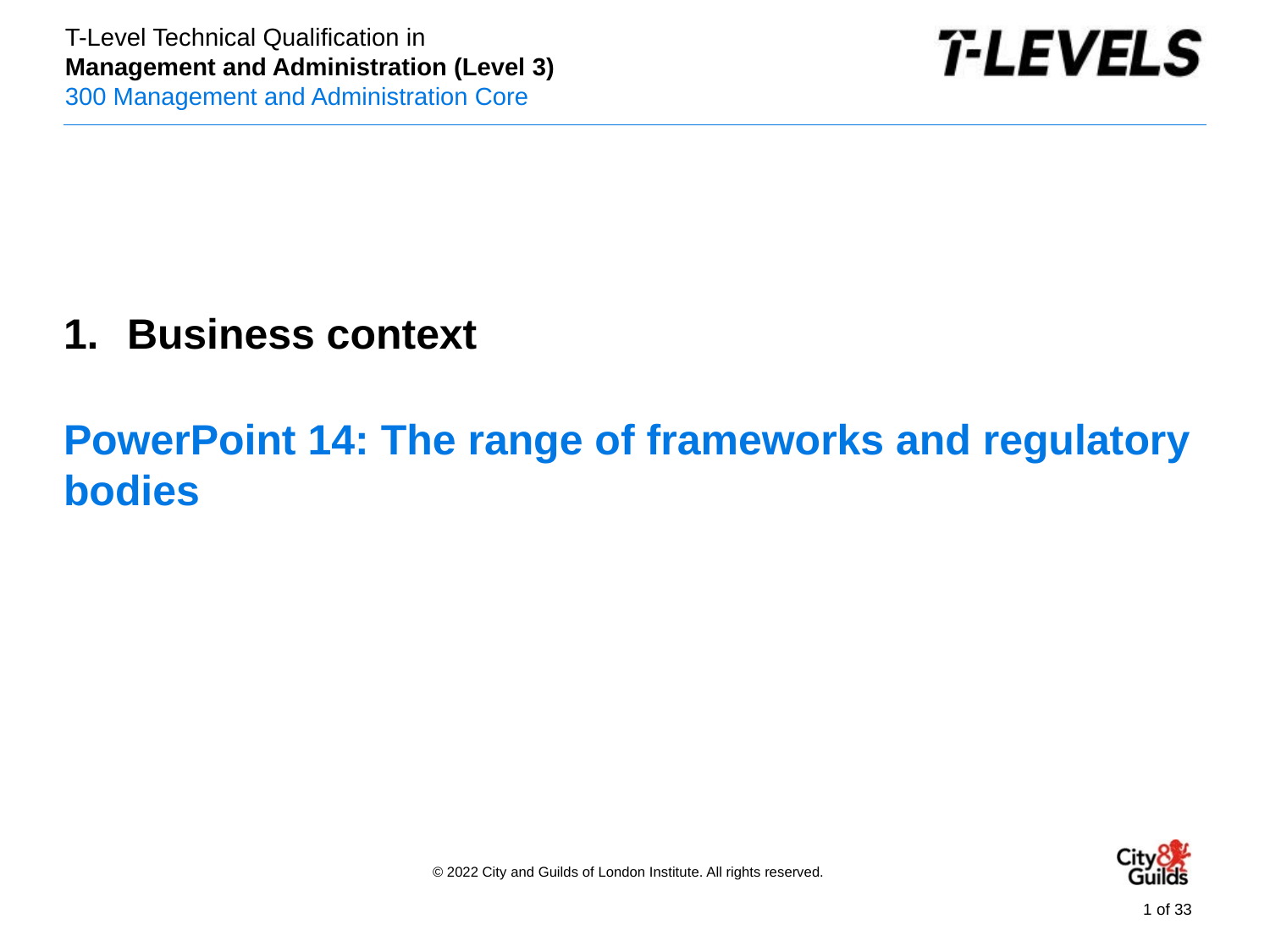

PowerPoint presentation
Business context
# PowerPoint 14: The range of frameworks and regulatory bodies